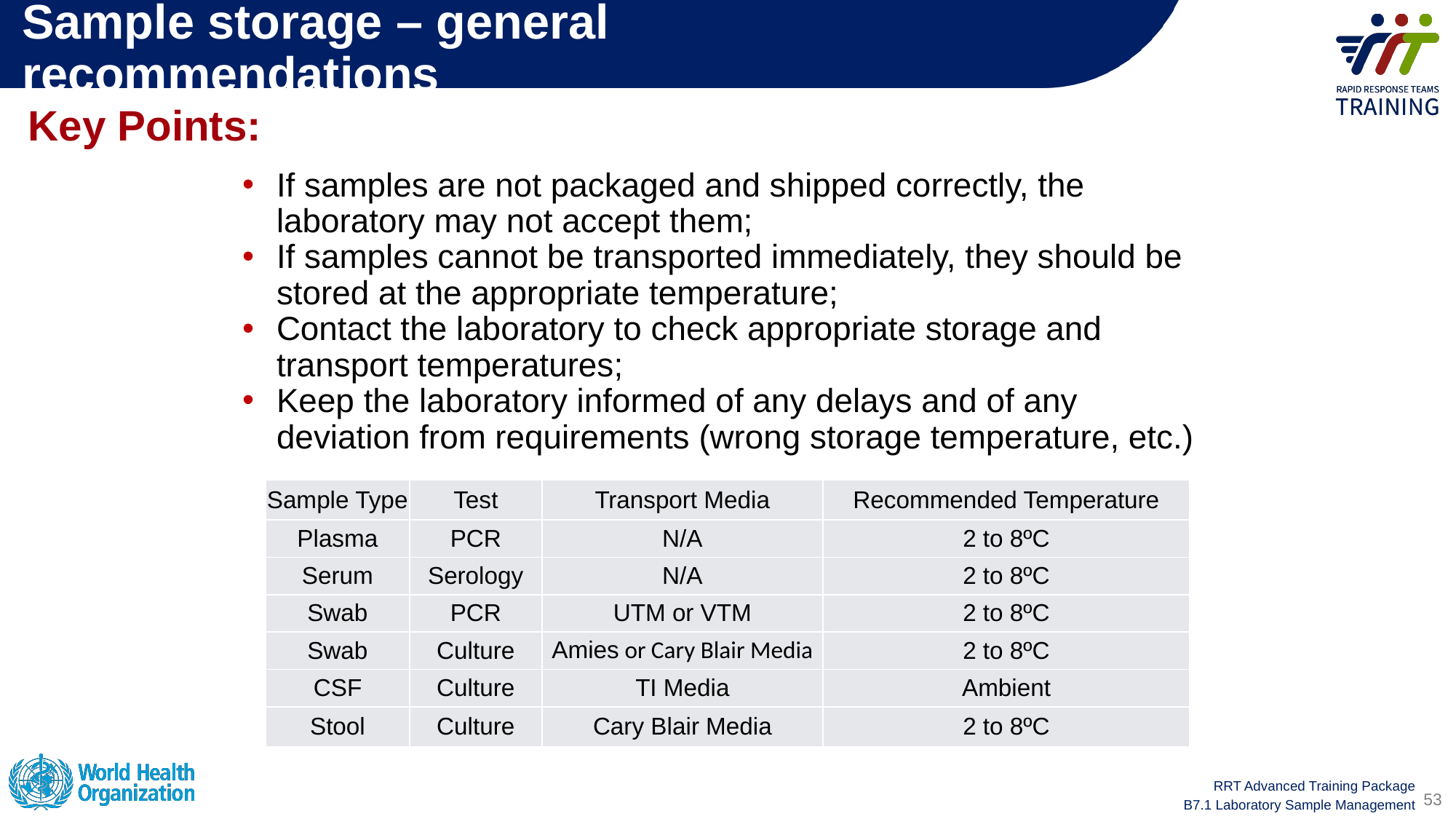

Sample storage – general recommendations
Key Points:
If samples are not packaged and shipped correctly, the laboratory may not accept them;
If samples cannot be transported immediately, they should be stored at the appropriate temperature;
Contact the laboratory to check appropriate storage and transport temperatures;
Keep the laboratory informed of any delays and of any deviation from requirements (wrong storage temperature, etc.)
| Sample Type | Test | Transport Media | Recommended Temperature |
| --- | --- | --- | --- |
| Plasma | PCR | N/A | 2 to 8ºC |
| Serum | Serology | N/A | 2 to 8ºC |
| Swab | PCR | UTM or VTM | 2 to 8ºC |
| Swab | Culture | Amies or Cary Blair Media | 2 to 8ºC |
| CSF | Culture | TI Media | Ambient |
| Stool | Culture | Cary Blair Media | 2 to 8ºC |